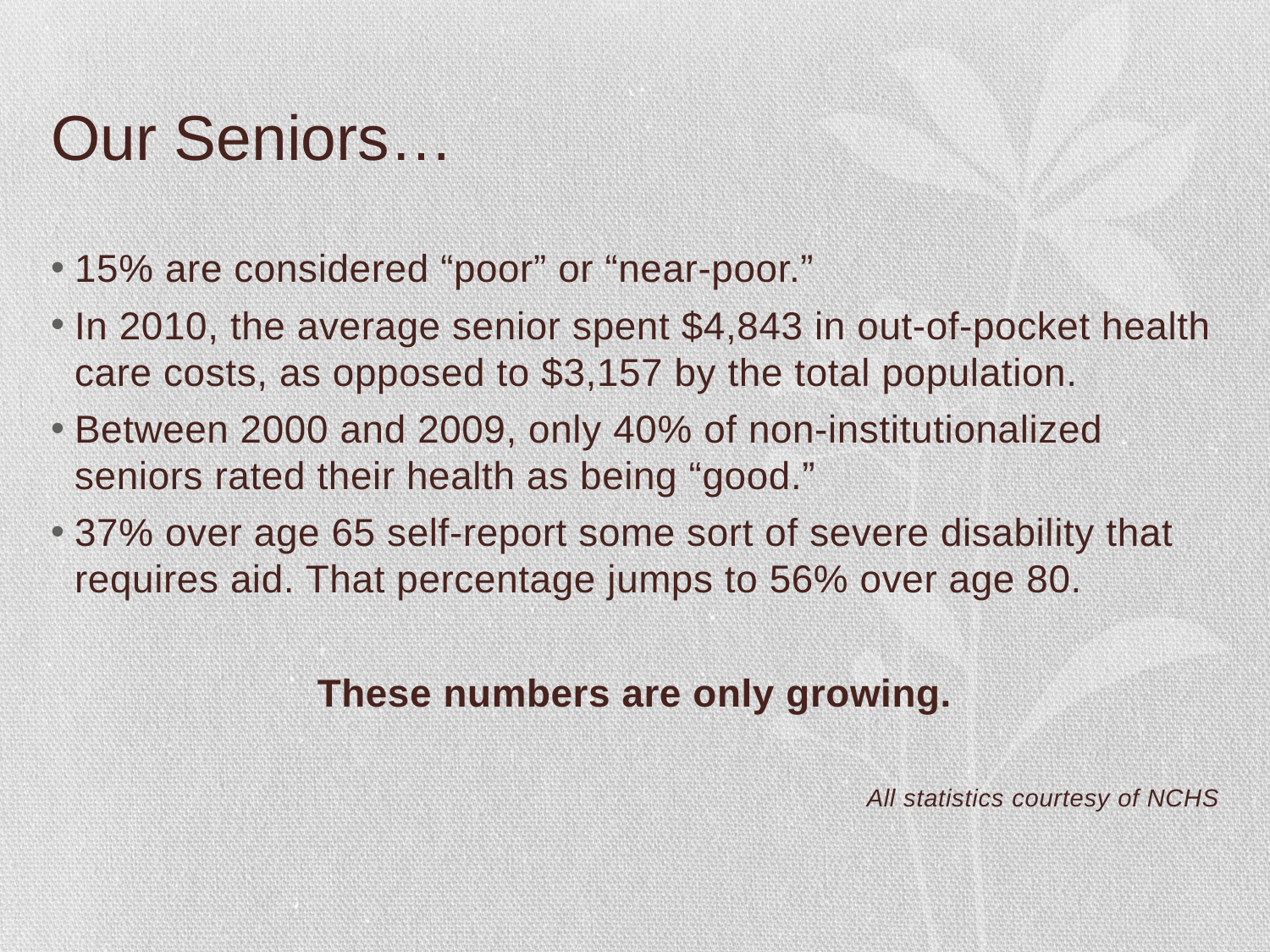

# Our Seniors…

15% are considered “poor” or “near-poor.”
In 2010, the average senior spent $4,843 in out-of-pocket health care costs, as opposed to $3,157 by the total population.
Between 2000 and 2009, only 40% of non-institutionalized seniors rated their health as being “good.”
37% over age 65 self-report some sort of severe disability that requires aid. That percentage jumps to 56% over age 80.

These numbers are only growing.

All statistics courtesy of NCHS